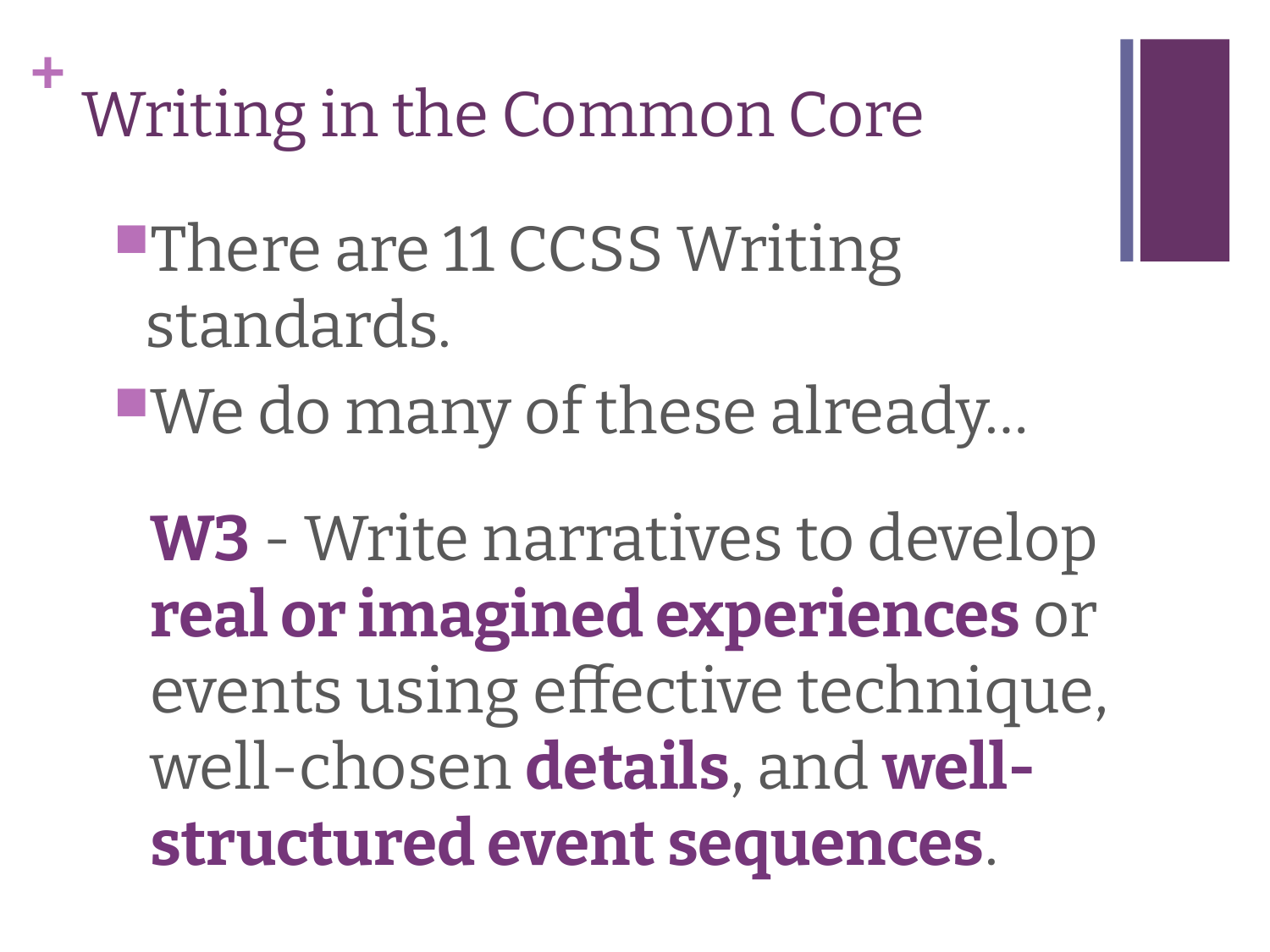

# Writing in the Common Core
There are 11 CCSS Writing standards.
We do many of these already…
W3 - Write narratives to develop real or imagined experiences or events using effective technique, well-chosen details, and well-structured event sequences.